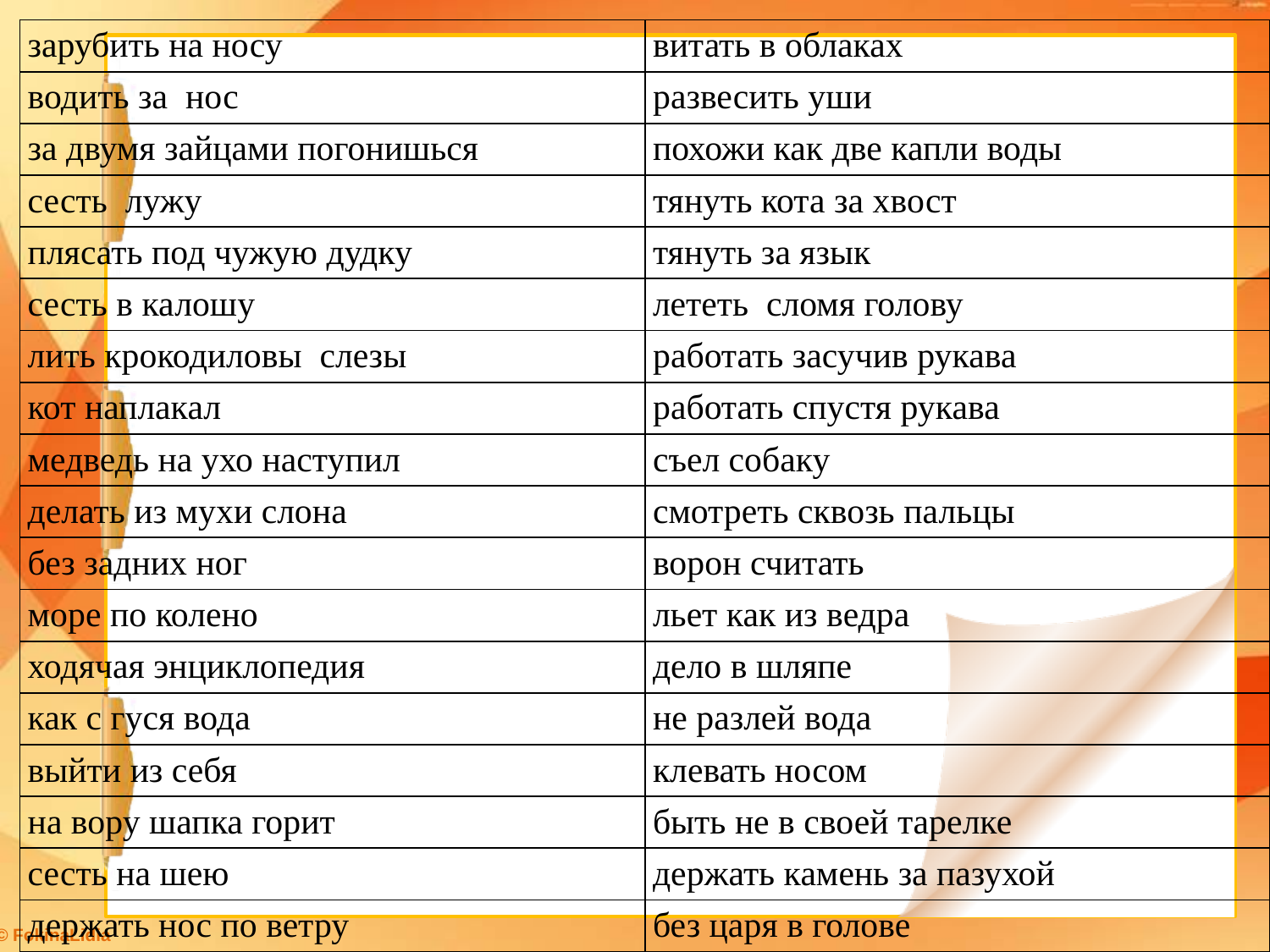

| зарубить на носу | витать в облаках |
| --- | --- |
| водить за нос | развесить уши |
| за двумя зайцами погонишься | похожи как две капли воды |
| сесть лужу | тянуть кота за хвост |
| плясать под чужую дудку | тянуть за язык |
| сесть в калошу | лететь сломя голову |
| лить крокодиловы слезы | работать засучив рукава |
| кот наплакал | работать спустя рукава |
| медведь на ухо наступил | съел собаку |
| делать из мухи слона | смотреть сквозь пальцы |
| без задних ног | ворон считать |
| море по колено | льет как из ведра |
| ходячая энциклопедия | дело в шляпе |
| как с гуся вода | не разлей вода |
| выйти из себя | клевать носом |
| на вору шапка горит | быть не в своей тарелке |
| сесть на шею | держать камень за пазухой |
| держать нос по ветру | без царя в голове |